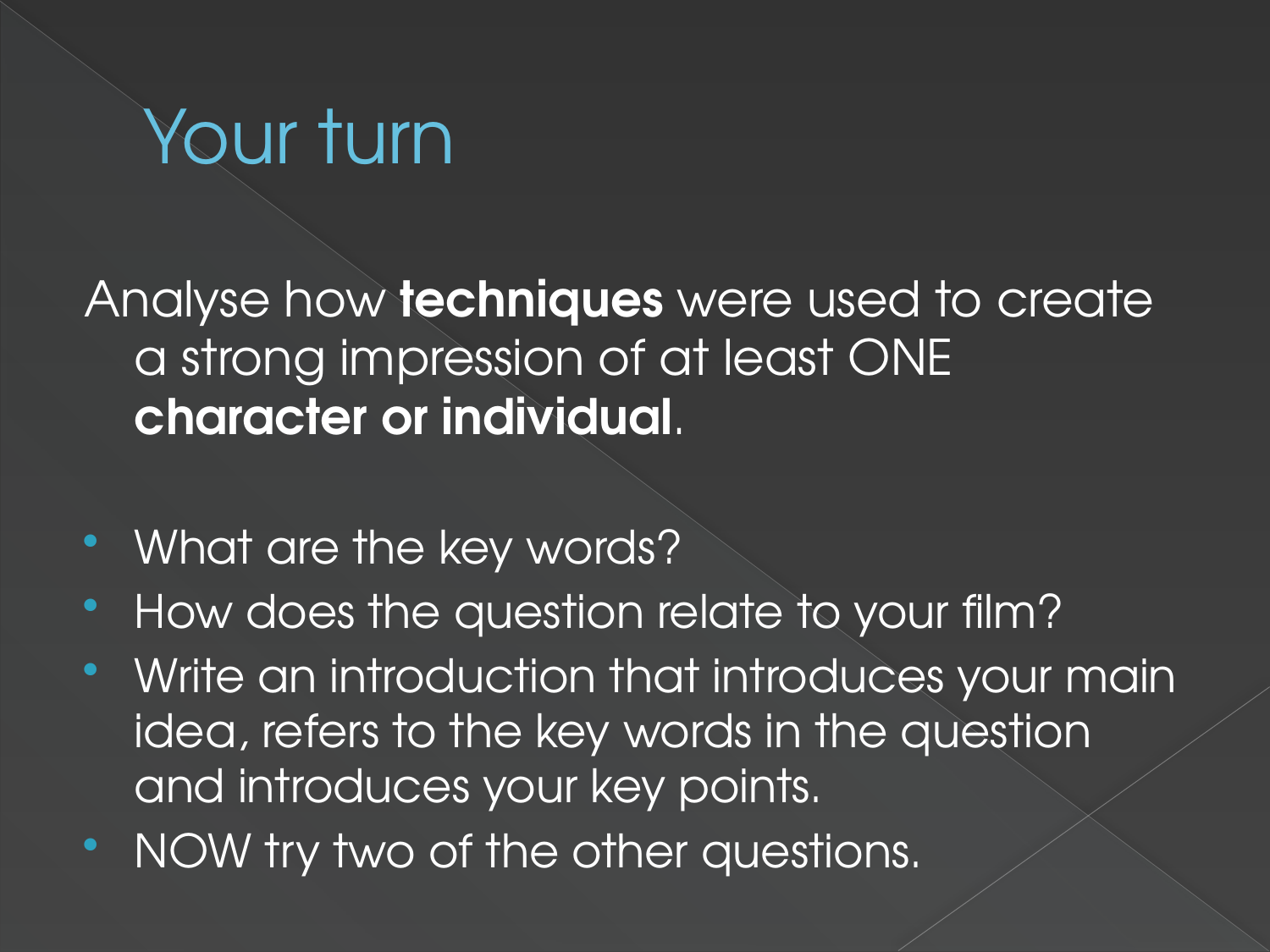

# Your turn
Analyse how techniques were used to create a strong impression of at least ONE character or individual.

What are the key words?
How does the question relate to your film?
Write an introduction that introduces your main idea, refers to the key words in the question and introduces your key points.
NOW try two of the other questions.